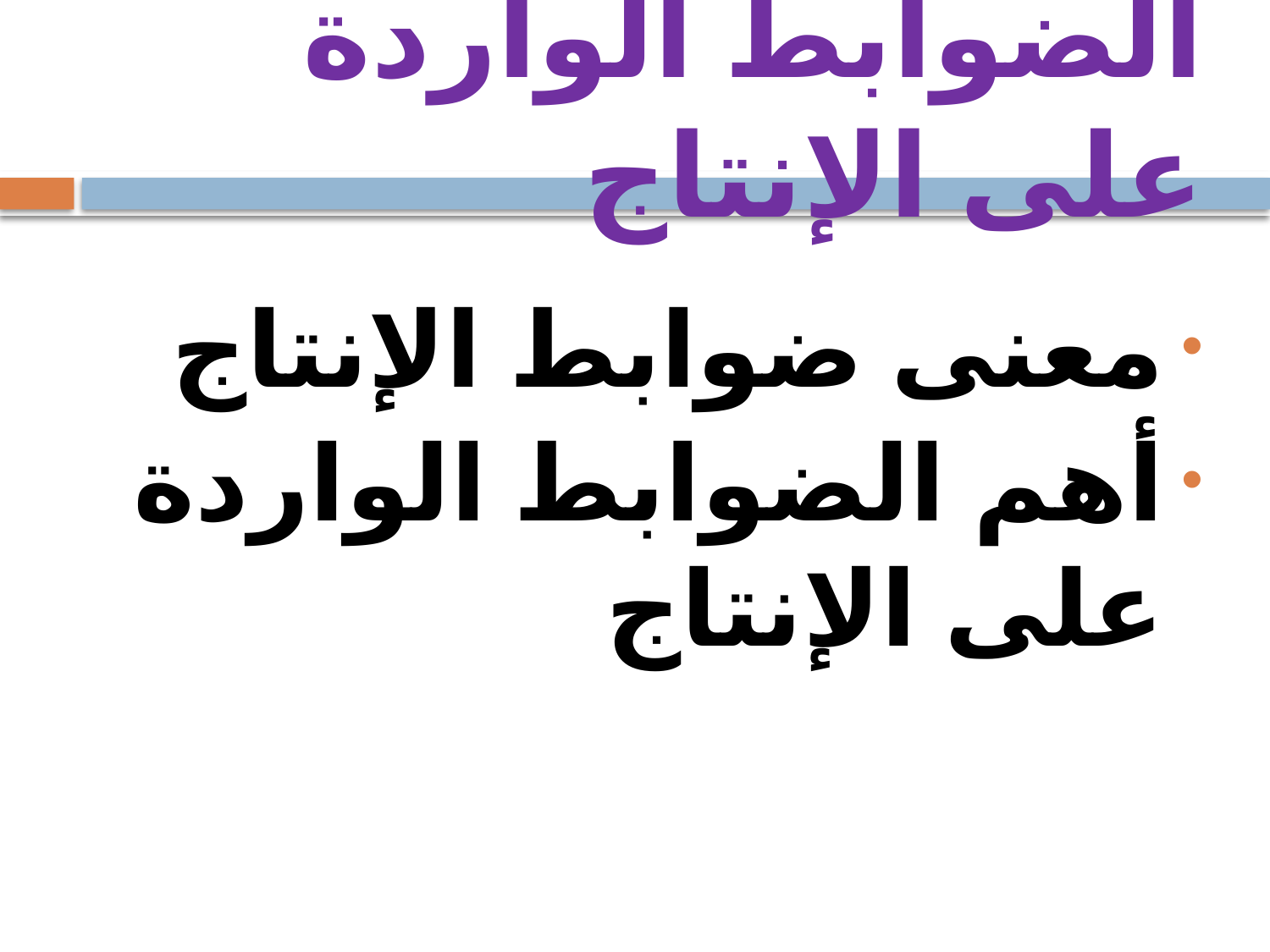

# الضوابط الواردة على الإنتاج
معنى ضوابط الإنتاج
أهم الضوابط الواردة على الإنتاج